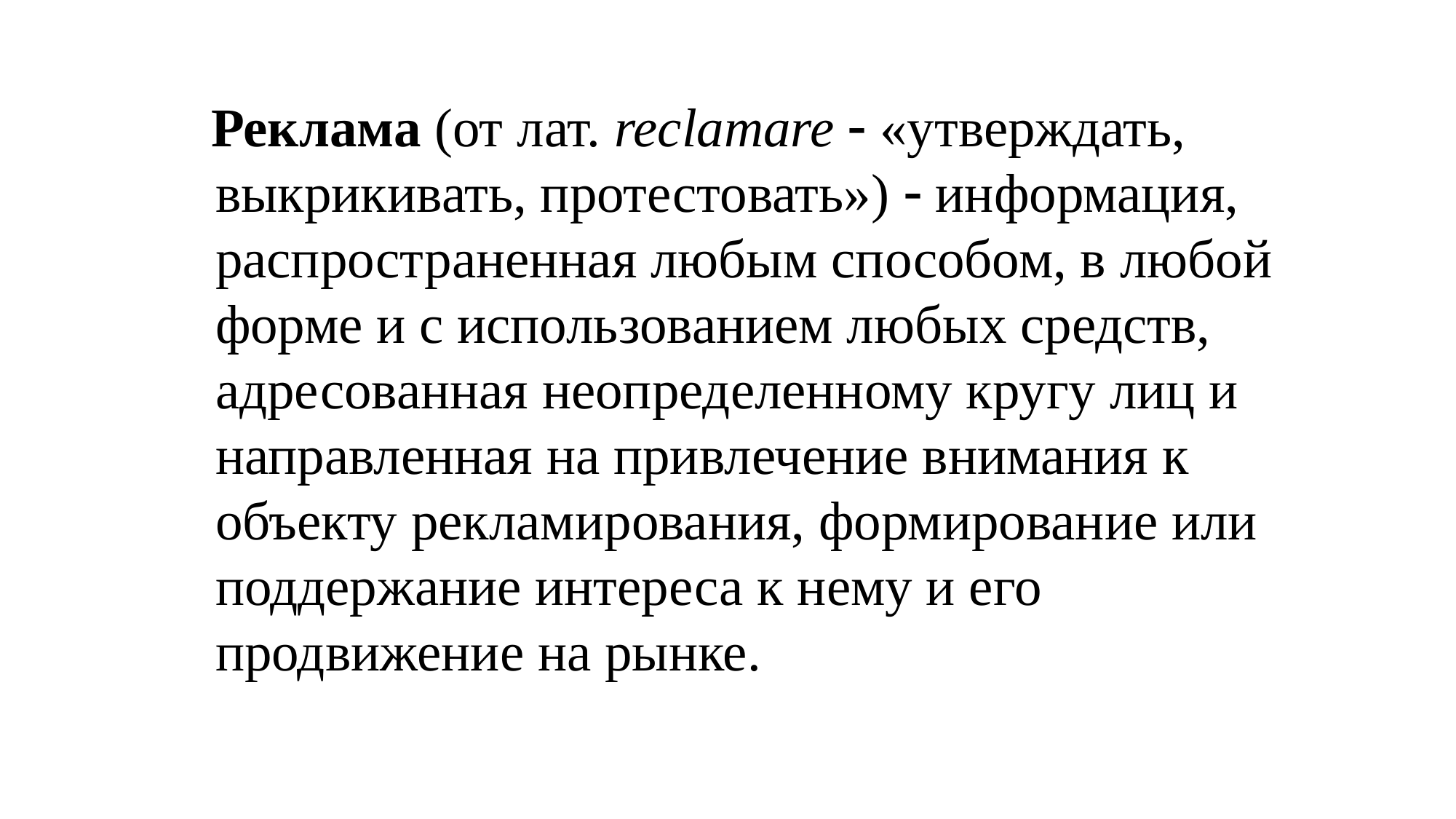

Реклама (от лат. reclamare − «утверждать, выкрикивать, протестовать») − информация, распространенная любым способом, в любой форме и с использованием любых средств, адресованная неопределенному кругу лиц и направленная на привлечение внимания к объекту рекламирования, формирование или поддержание интереса к нему и его продвижение на рынке.